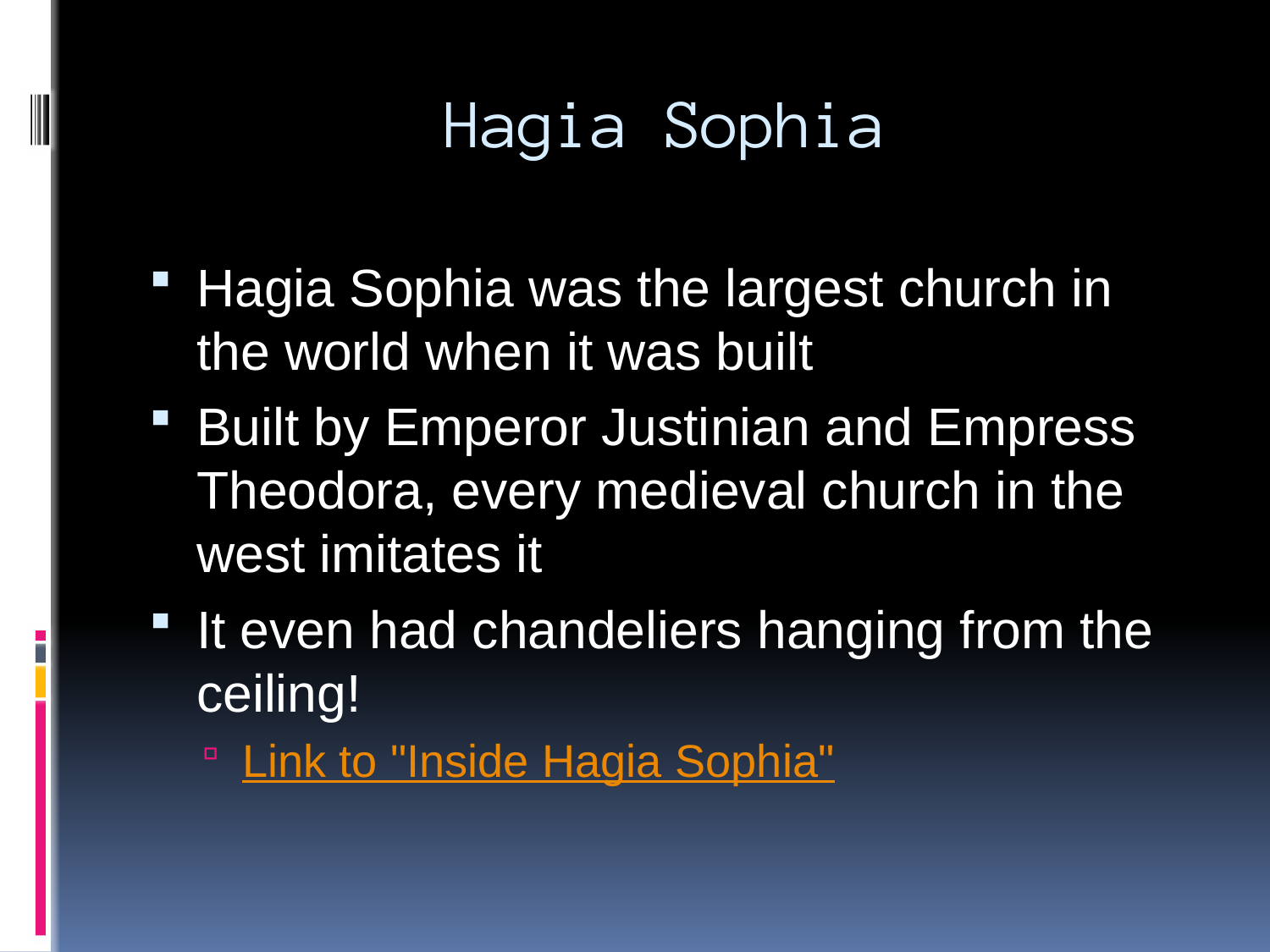

# Hagia Sophia
Hagia Sophia was the largest church in the world when it was built
Built by Emperor Justinian and Empress Theodora, every medieval church in the west imitates it
It even had chandeliers hanging from the ceiling!
Link to "Inside Hagia Sophia"